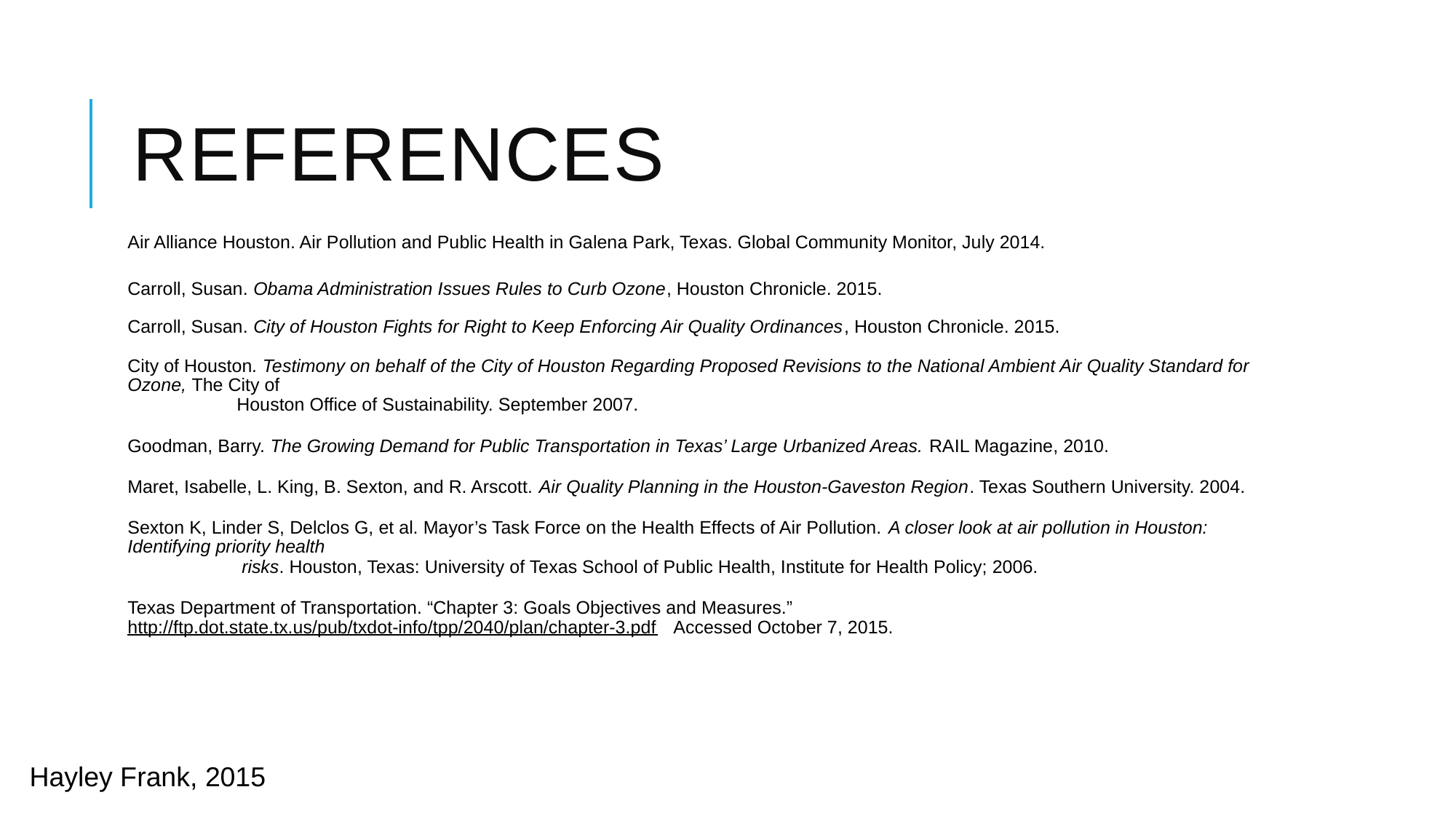

# References
Air Alliance Houston. Air Pollution and Public Health in Galena Park, Texas. Global Community Monitor, July 2014.
Carroll, Susan. Obama Administration Issues Rules to Curb Ozone, Houston Chronicle. 2015.
Carroll, Susan. City of Houston Fights for Right to Keep Enforcing Air Quality Ordinances, Houston Chronicle. 2015.
City of Houston. Testimony on behalf of the City of Houston Regarding Proposed Revisions to the National Ambient Air Quality Standard for Ozone, The City of
	Houston Office of Sustainability. September 2007.
Goodman, Barry. The Growing Demand for Public Transportation in Texas’ Large Urbanized Areas. RAIL Magazine, 2010.
Maret, Isabelle, L. King, B. Sexton, and R. Arscott. Air Quality Planning in the Houston-Gaveston Region. Texas Southern University. 2004.
Sexton K, Linder S, Delclos G, et al. Mayor’s Task Force on the Health Effects of Air Pollution. A closer look at air pollution in Houston: Identifying priority health
	 risks. Houston, Texas: University of Texas School of Public Health, Institute for Health Policy; 2006.
Texas Department of Transportation. “Chapter 3: Goals Objectives and Measures.” http://ftp.dot.state.tx.us/pub/txdot-info/tpp/2040/plan/chapter-3.pdf 	Accessed October 7, 2015.

Hayley Frank, 2015